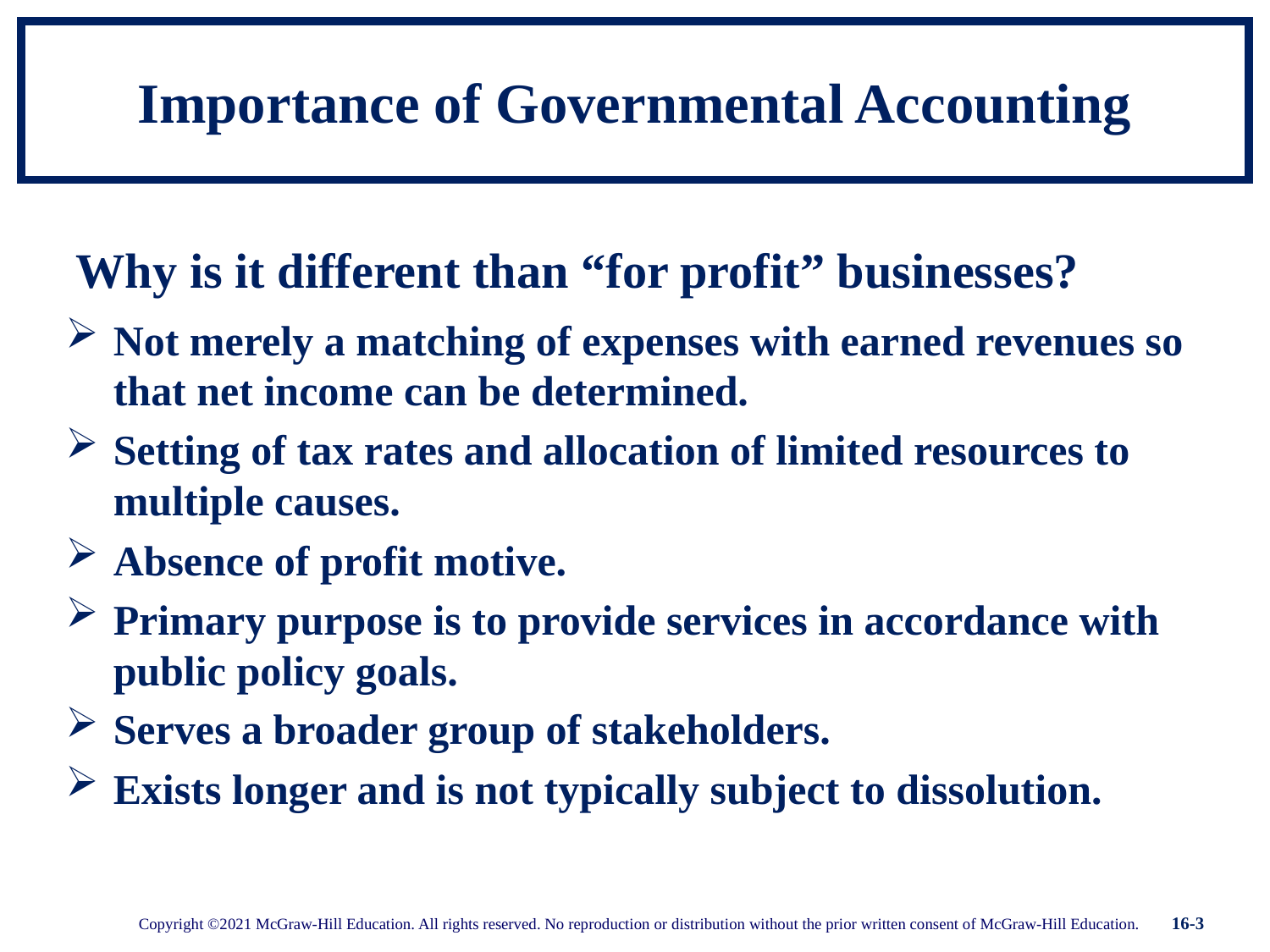

# Importance of Governmental Accounting
Why is it different than “for profit” businesses?
Not merely a matching of expenses with earned revenues so that net income can be determined.
Setting of tax rates and allocation of limited resources to multiple causes.
Absence of profit motive.
Primary purpose is to provide services in accordance with public policy goals.
Serves a broader group of stakeholders.
Exists longer and is not typically subject to dissolution.
16-3
Copyright ©2021 McGraw-Hill Education. All rights reserved. No reproduction or distribution without the prior written consent of McGraw-Hill Education.